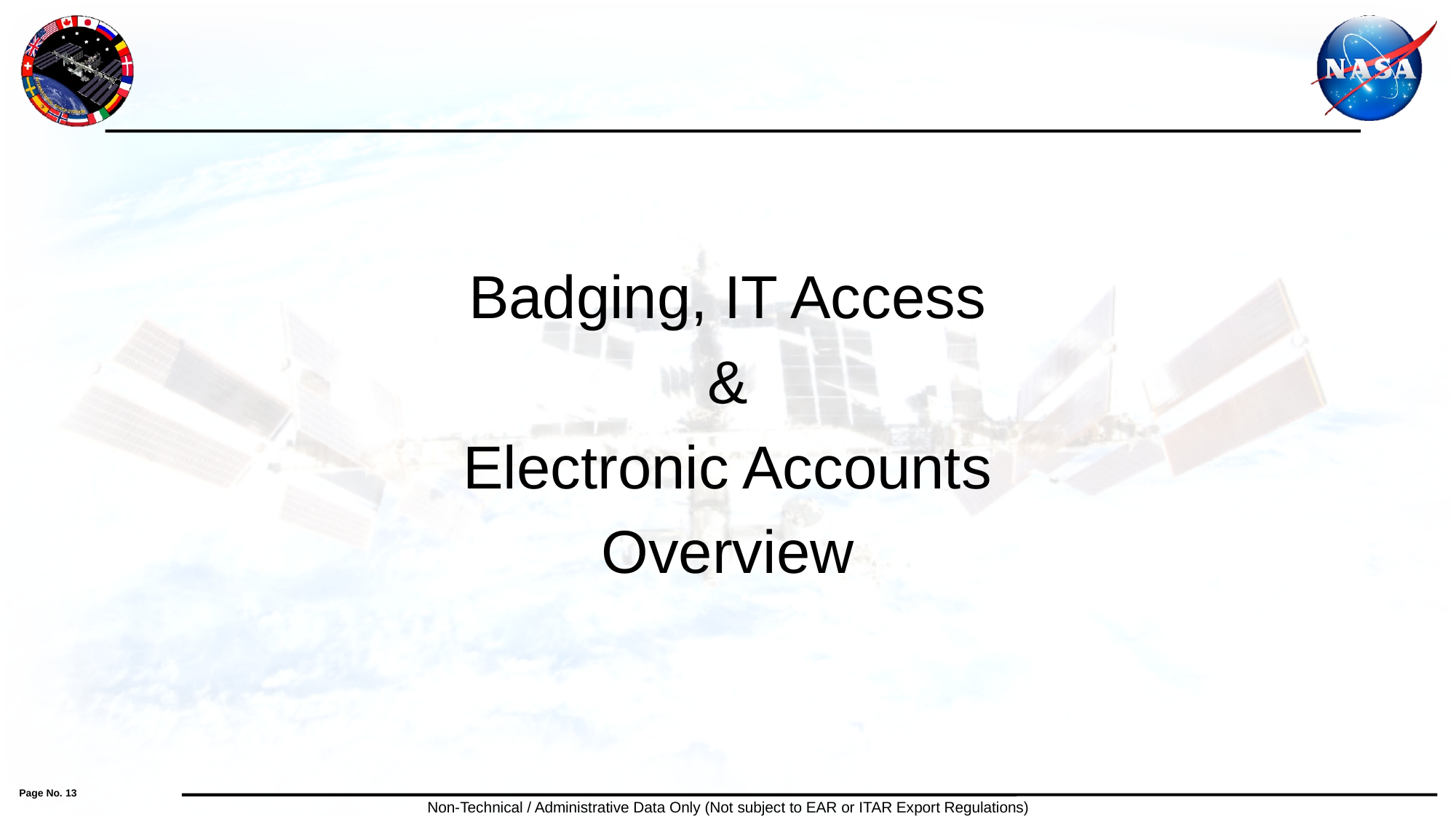

Badging, IT Access
&
Electronic Accounts
Overview